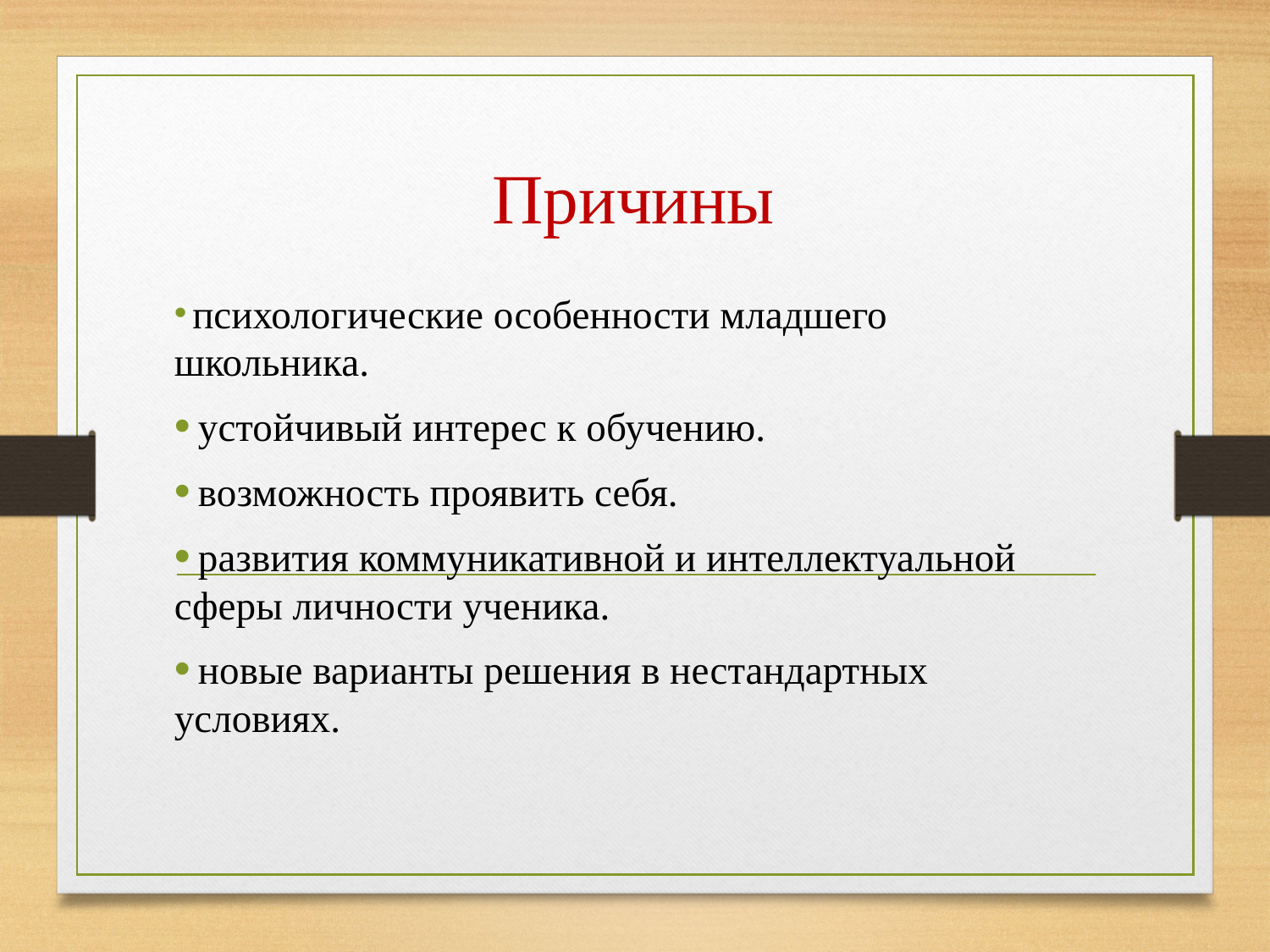

# Причины
 психологические особенности младшего школьника.
 устойчивый интерес к обучению.
 возможность проявить себя.
 развития коммуникативной и интеллектуальной сферы личности ученика.
 новые варианты решения в нестандартных условиях.